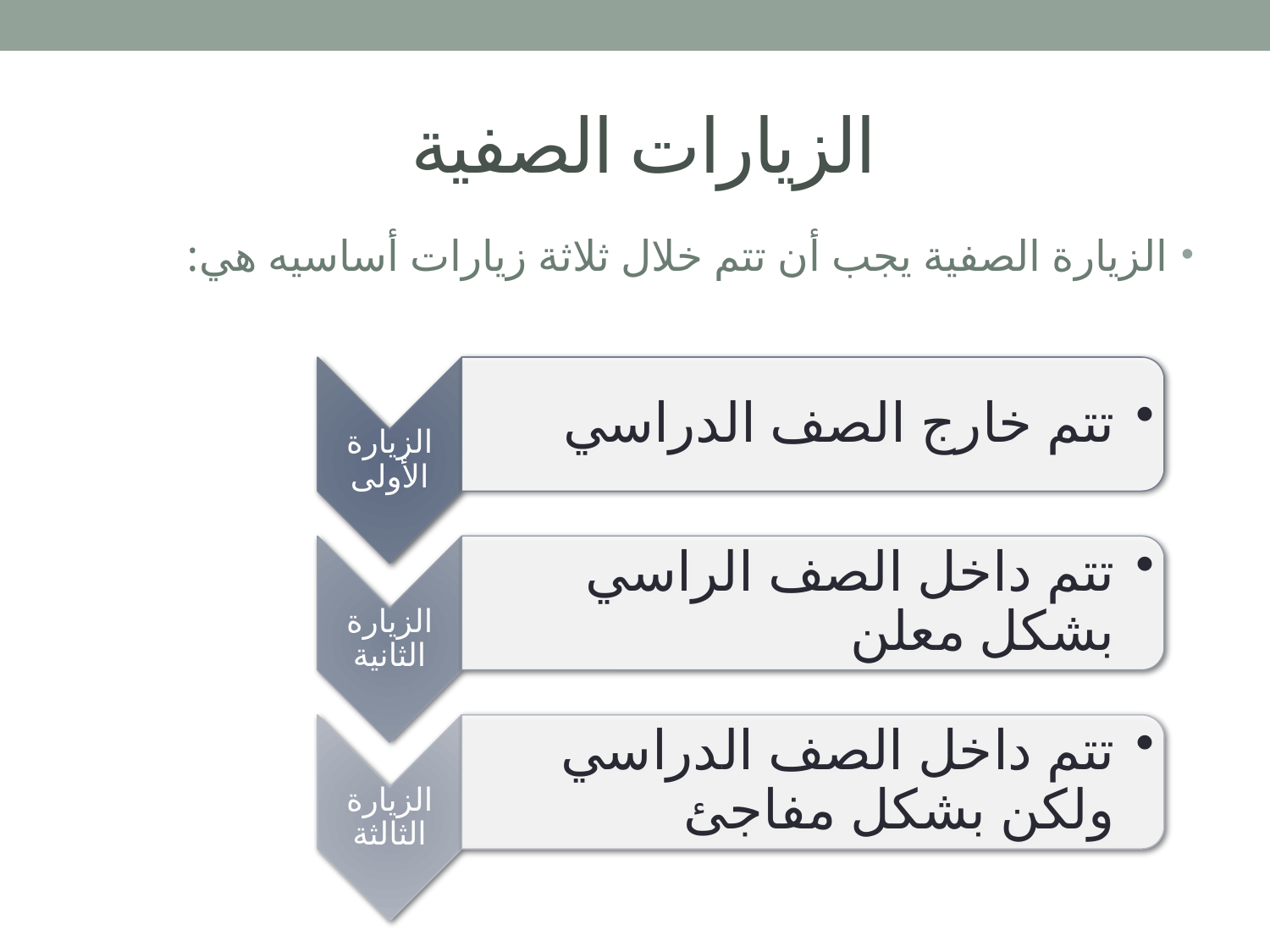

# الزيارات الصفية
الزيارة الصفية يجب أن تتم خلال ثلاثة زيارات أساسيه هي:
الزيارة الأولى
تتم خارج الصف الدراسي
الزيارة الثانية
تتم داخل الصف الراسي بشكل معلن
الزيارة الثالثة
تتم داخل الصف الدراسي ولكن بشكل مفاجئ